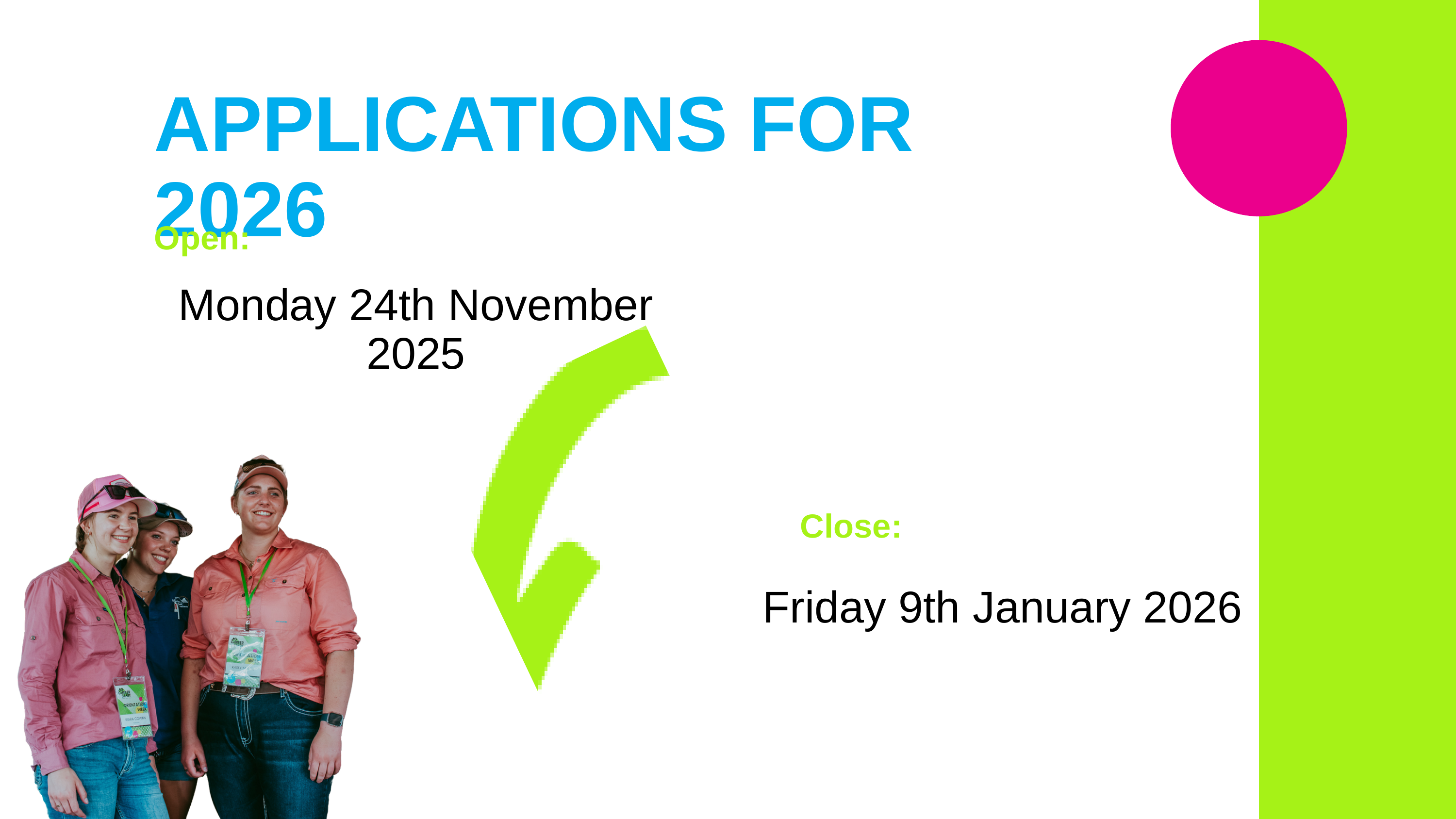

APPLICATIONS FOR 2026
Open:

Monday 24th November 2025

Close:
Friday 9th January 2026